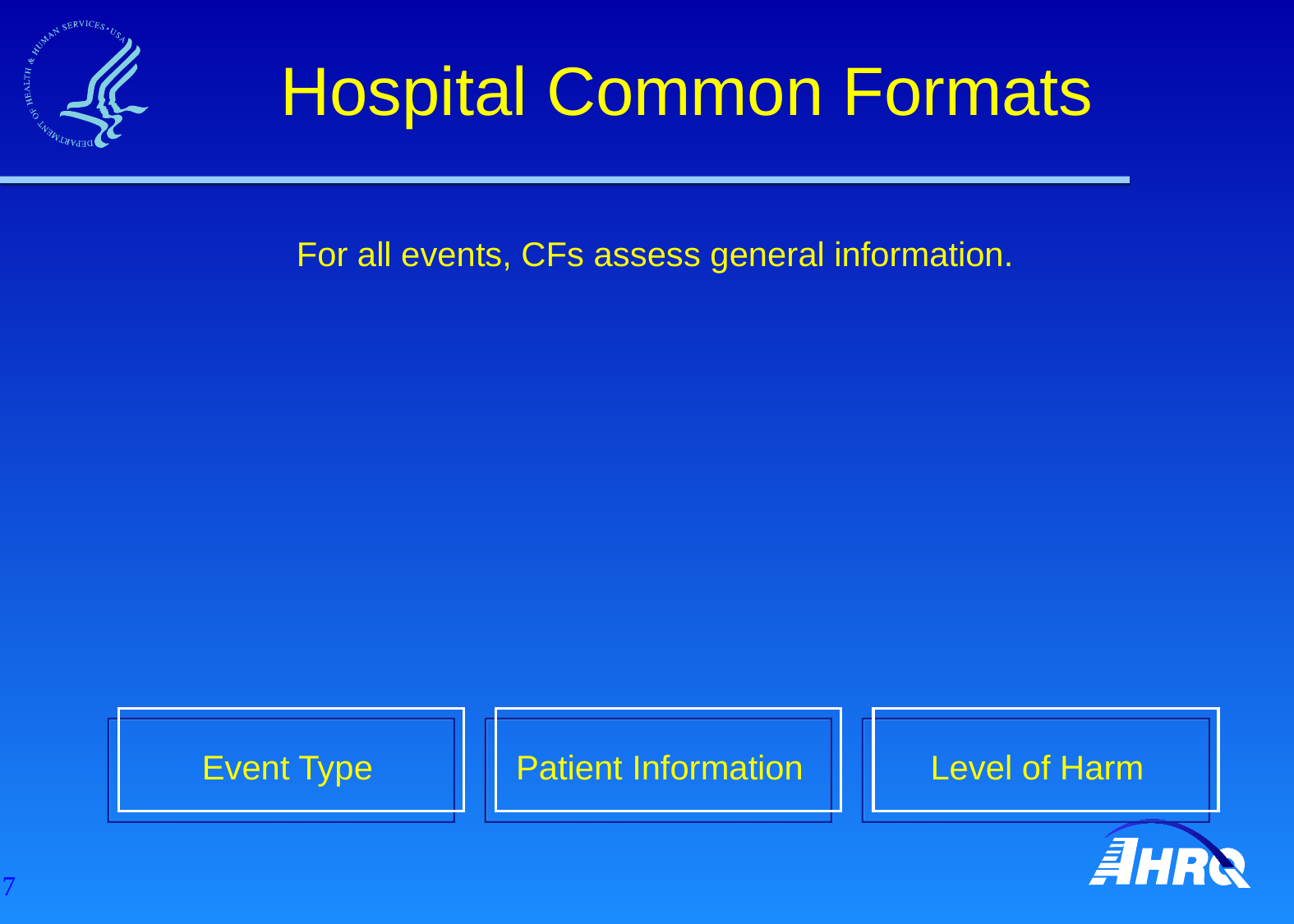

Hospital Common Formats
For all events, CFs assess general information.

Event Type
Patient Information
Level of Harm